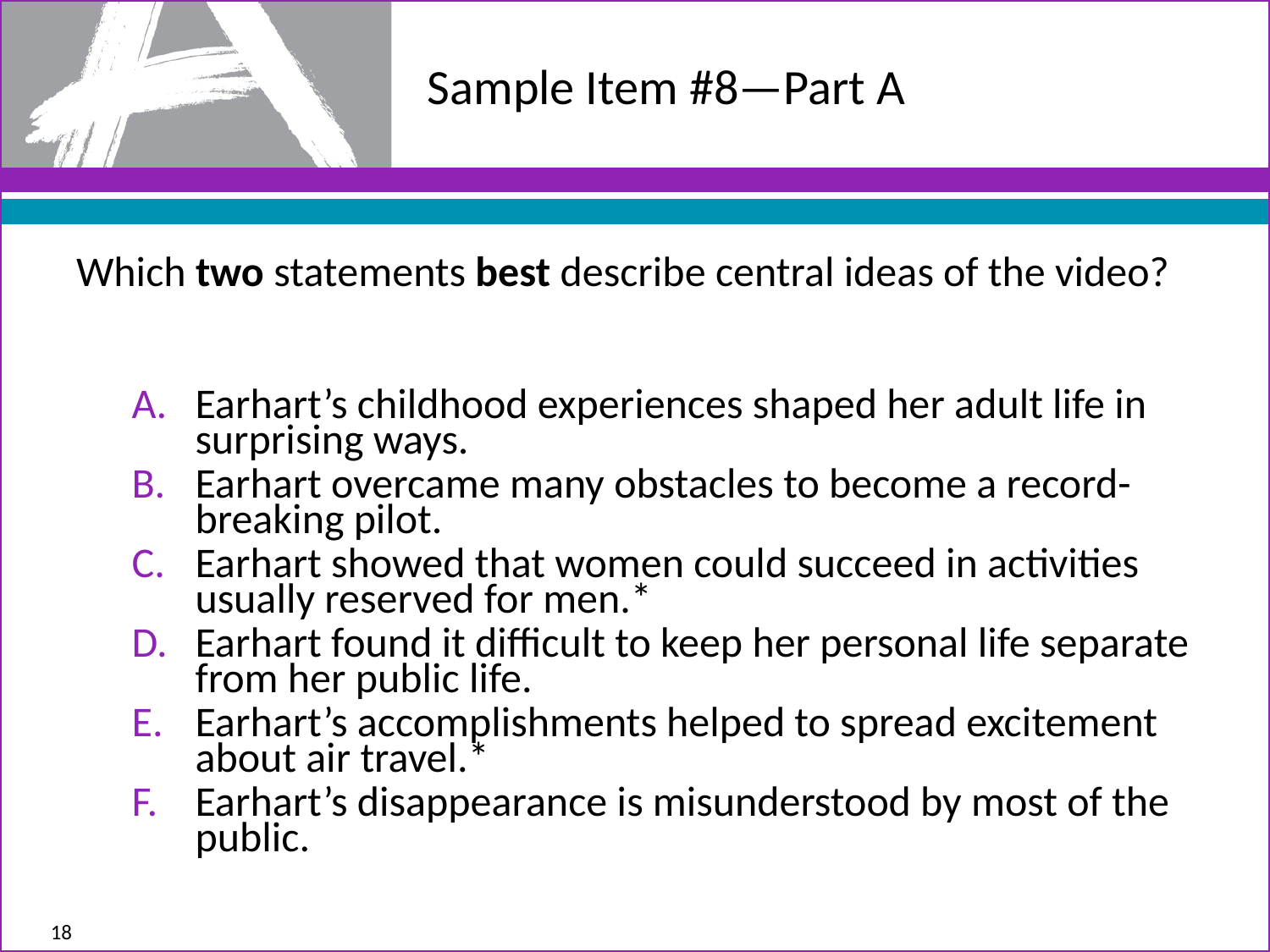

# Sample Item #8—Part A

Which two statements best describe central ideas of the video?

Earhart’s childhood experiences shaped her adult life in surprising ways.
Earhart overcame many obstacles to become a record-breaking pilot.
Earhart showed that women could succeed in activities usually reserved for men.*
Earhart found it difficult to keep her personal life separate from her public life.
Earhart’s accomplishments helped to spread excitement about air travel.*
Earhart’s disappearance is misunderstood by most of the public.

18